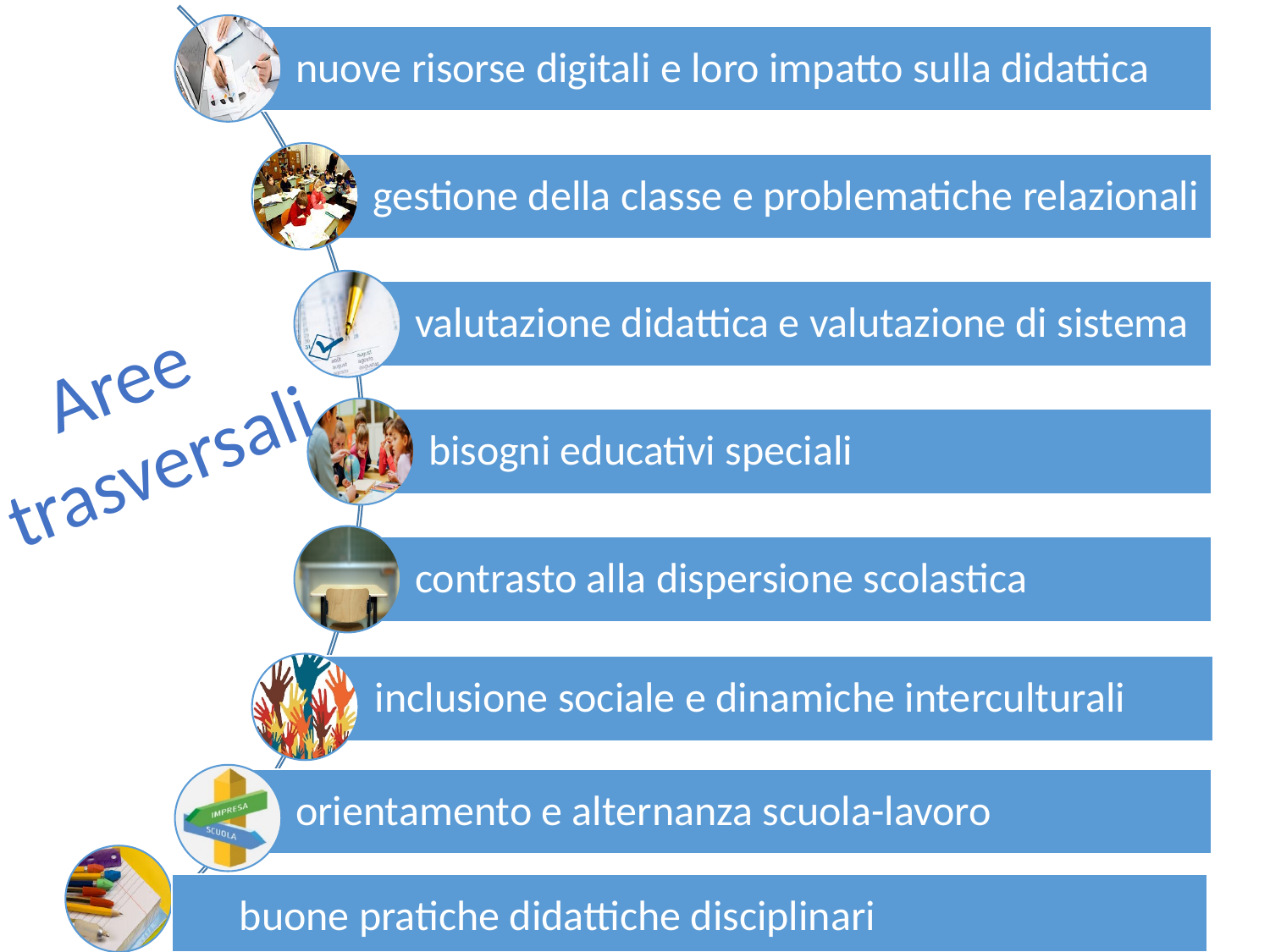

nuove risorse digitali e loro impatto sulla didattica
gestione della classe e problematiche relazionali
valutazione didattica e valutazione di sistema
bisogni educativi speciali
contrasto alla dispersione scolastica
inclusione sociale e dinamiche interculturali
orientamento e alternanza scuola-lavoro
Aree
trasversali

buone pratiche didattiche disciplinari